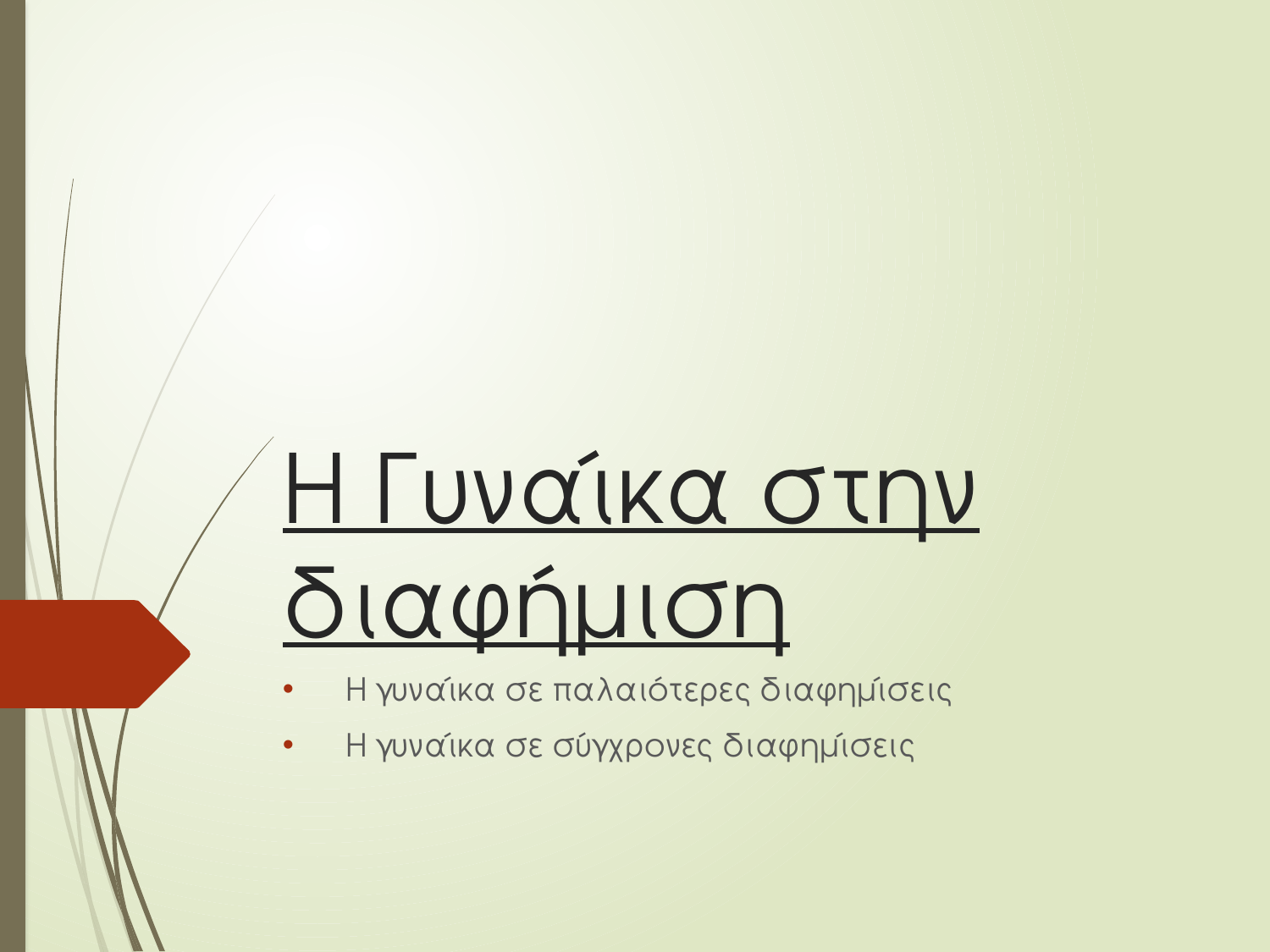

# Η Γυναίκα στην διαφήμιση
Η γυναίκα σε παλαιότερες διαφημίσεις
Η γυναίκα σε σύγχρονες διαφημίσεις